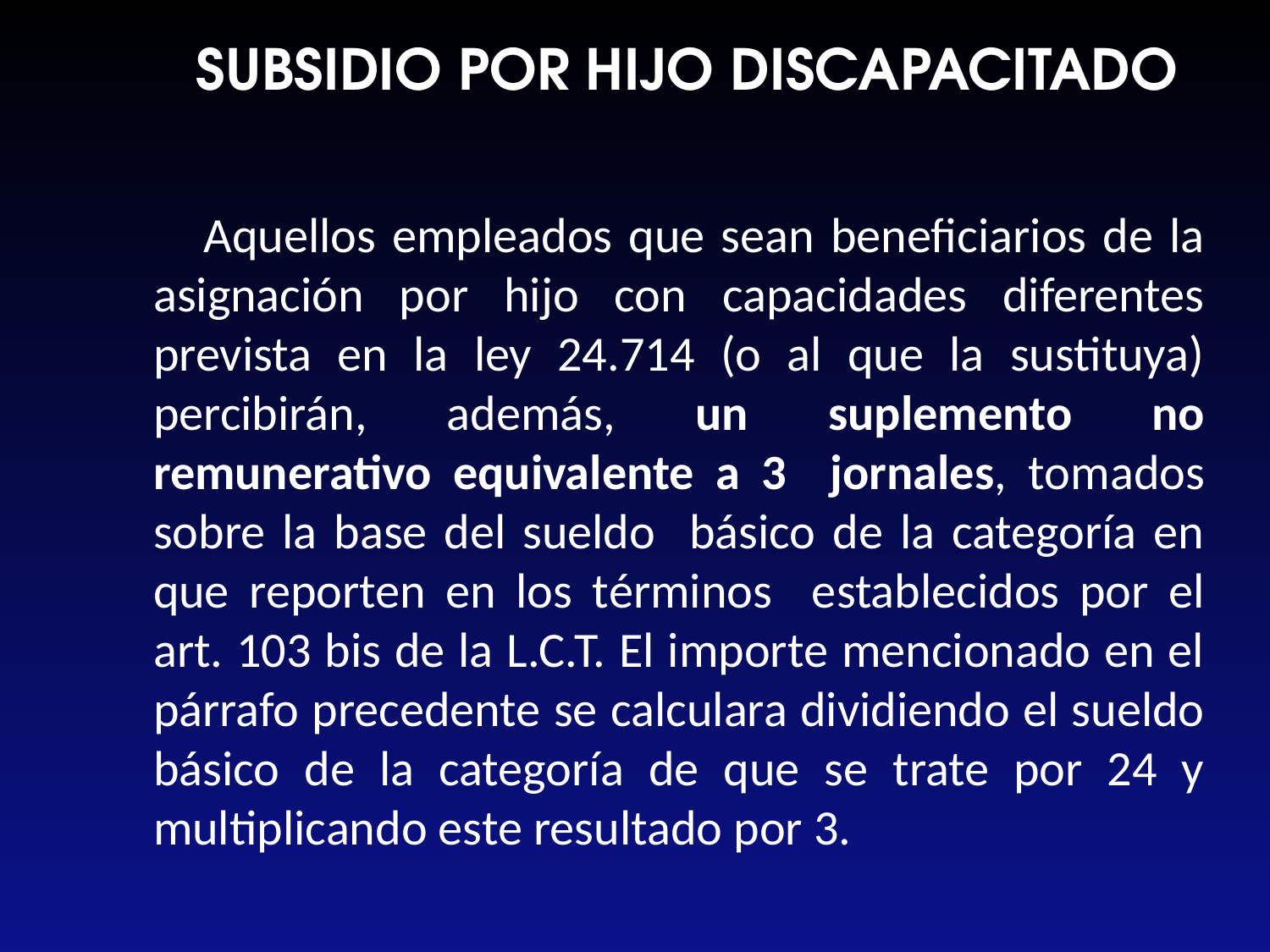

SUBSIDIO POR HIJO DISCAPACITADO
      Aquellos empleados que sean beneficiarios de la asignación por hijo con capacidades diferentes prevista en la ley 24.714 (o al que la sustituya) percibirán, además, un suplemento no remunerativo equivalente a 3  jornales, tomados sobre la base del sueldo  básico de la categoría en que reporten en los términos  establecidos por el art. 103 bis de la L.C.T. El importe mencionado en el párrafo precedente se calculara dividiendo el sueldo básico de la categoría de que se trate por 24 y multiplicando este resultado por 3.